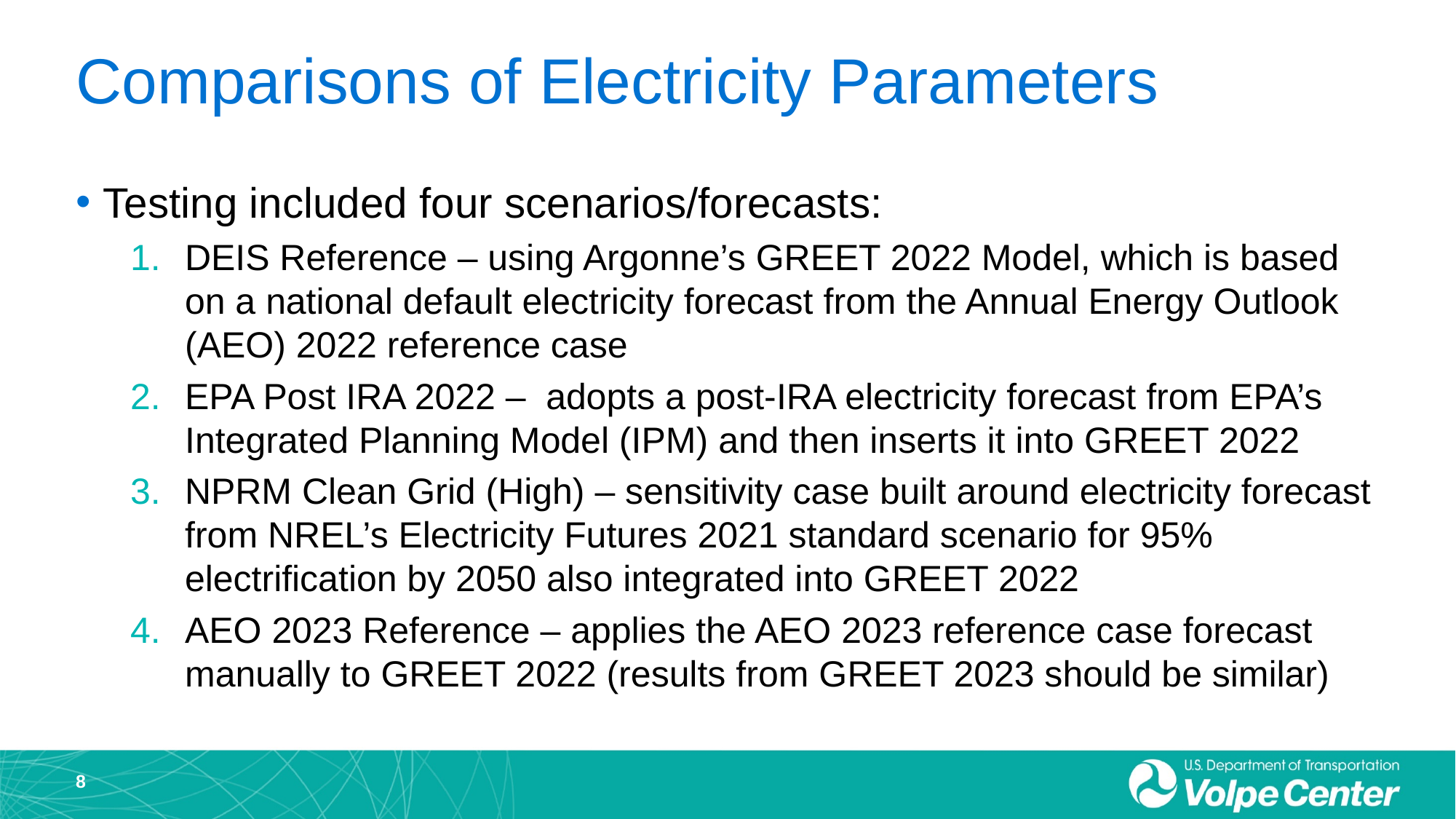

# Comparisons of Electricity Parameters
Testing included four scenarios/forecasts:
DEIS Reference – using Argonne’s GREET 2022 Model, which is based on a national default electricity forecast from the Annual Energy Outlook (AEO) 2022 reference case
EPA Post IRA 2022 –  adopts a post-IRA electricity forecast from EPA’s Integrated Planning Model (IPM) and then inserts it into GREET 2022
NPRM Clean Grid (High) – sensitivity case built around electricity forecast from NREL’s Electricity Futures 2021 standard scenario for 95% electrification by 2050 also integrated into GREET 2022
AEO 2023 Reference – applies the AEO 2023 reference case forecast manually to GREET 2022 (results from GREET 2023 should be similar)

8